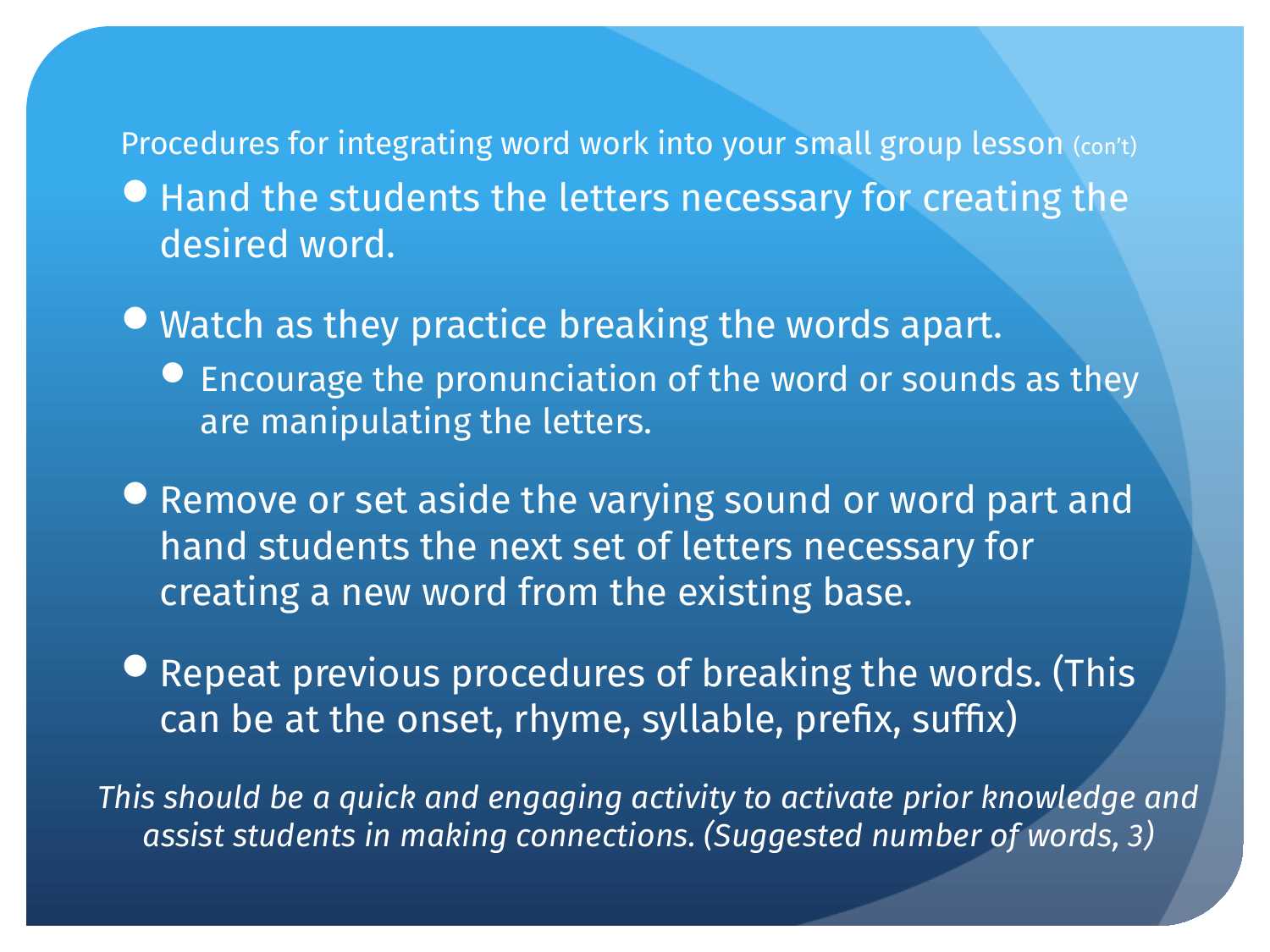

# Procedures for integrating word work into your small group lesson (con’t)
Hand the students the letters necessary for creating the desired word.
Watch as they practice breaking the words apart.
Encourage the pronunciation of the word or sounds as they are manipulating the letters.
Remove or set aside the varying sound or word part and hand students the next set of letters necessary for creating a new word from the existing base.
Repeat previous procedures of breaking the words. (This can be at the onset, rhyme, syllable, prefix, suffix)
This should be a quick and engaging activity to activate prior knowledge and assist students in making connections. (Suggested number of words, 3)